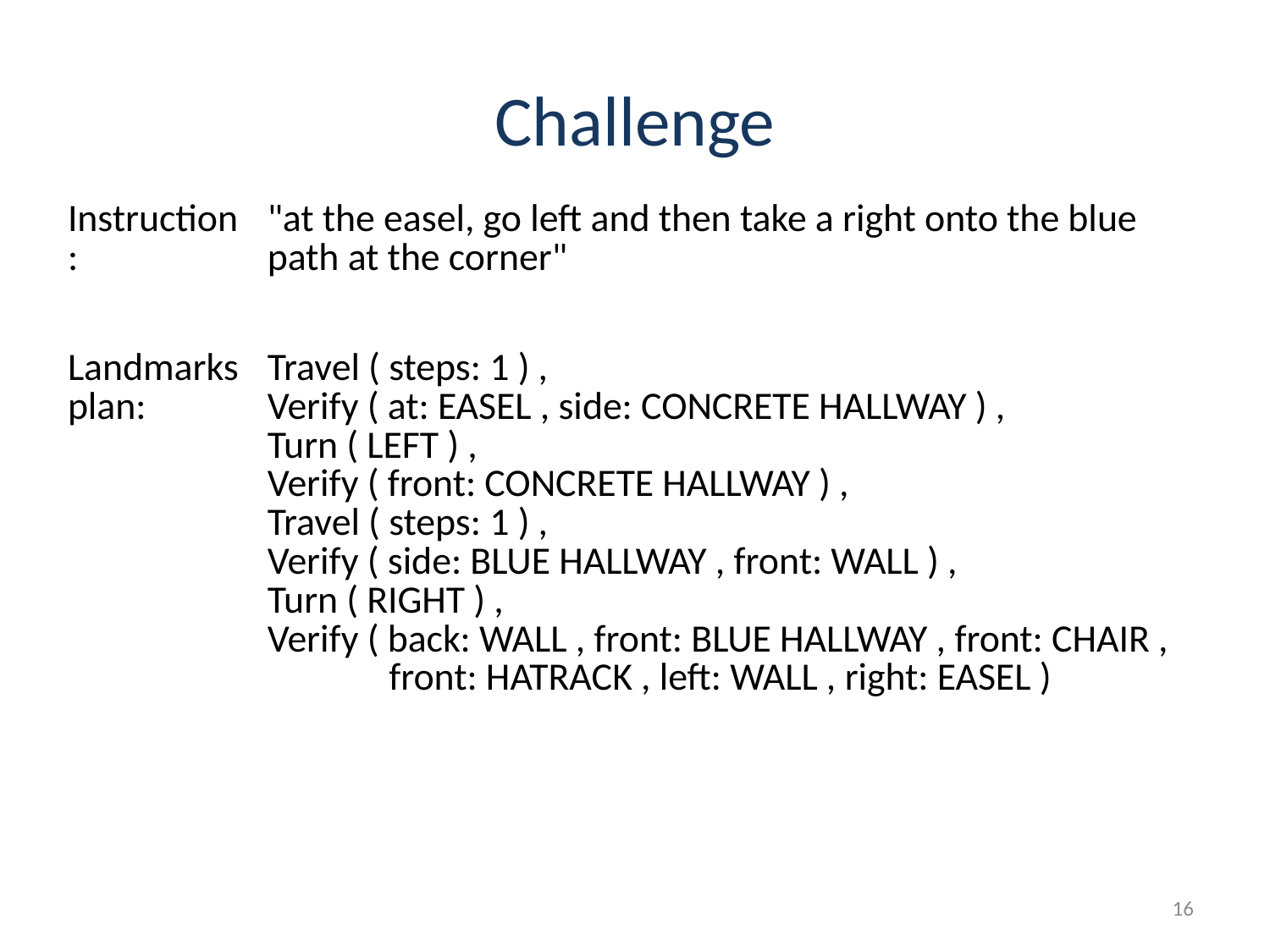

# Challenge
| Instruction: | "at the easel, go left and then take a right onto the blue path at the corner" |
| --- | --- |
| Landmarks plan: | Travel ( steps: 1 ) , Verify ( at: EASEL , side: CONCRETE HALLWAY ) , Turn ( LEFT ) , Verify ( front: CONCRETE HALLWAY ) , Travel ( steps: 1 ) , Verify ( side: BLUE HALLWAY , front: WALL ) , Turn ( RIGHT ) , Verify ( back: WALL , front: BLUE HALLWAY , front: CHAIR , front: HATRACK , left: WALL , right: EASEL ) |
16